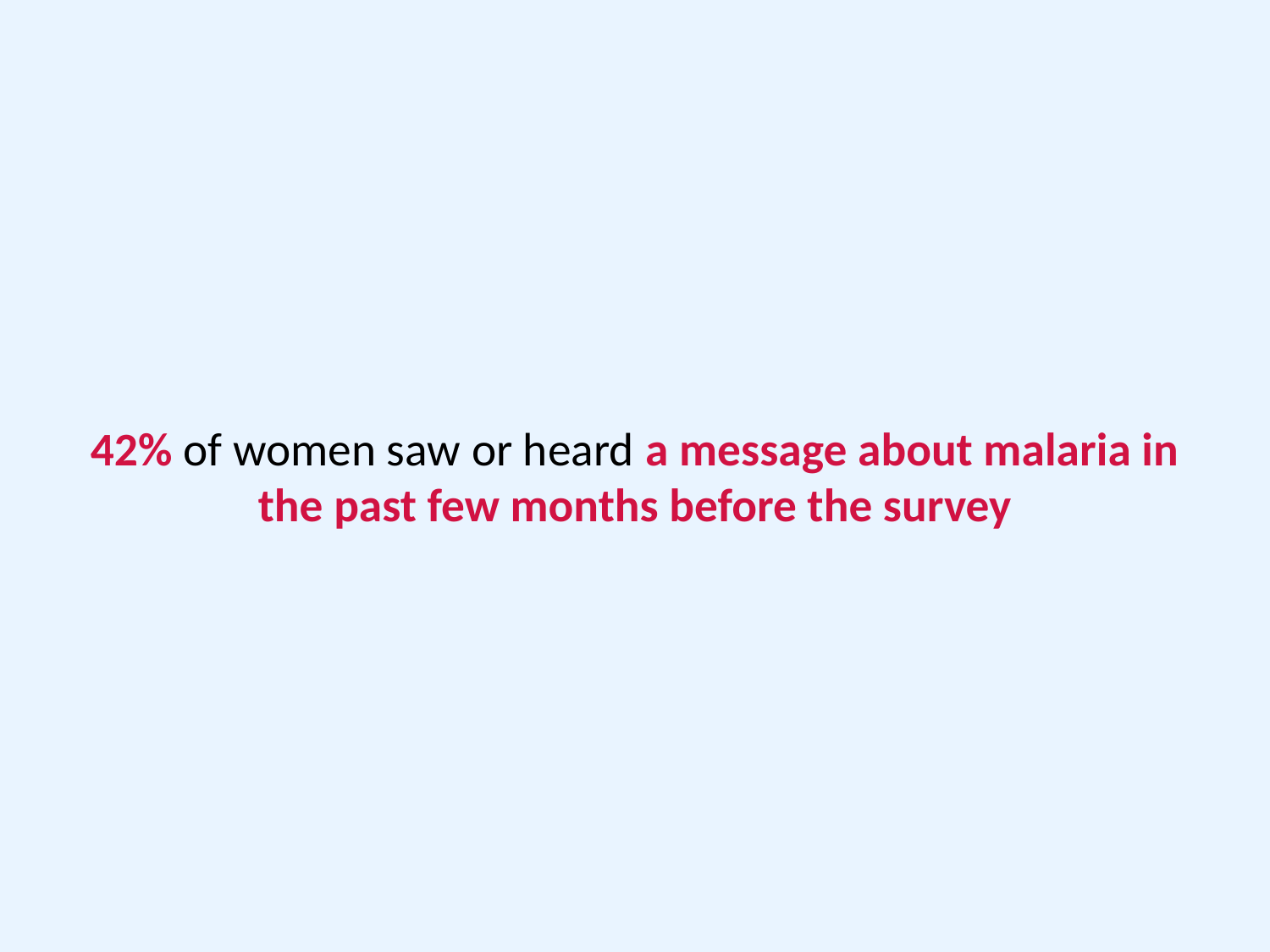

42% of women saw or heard a message about malaria in the past few months before the survey